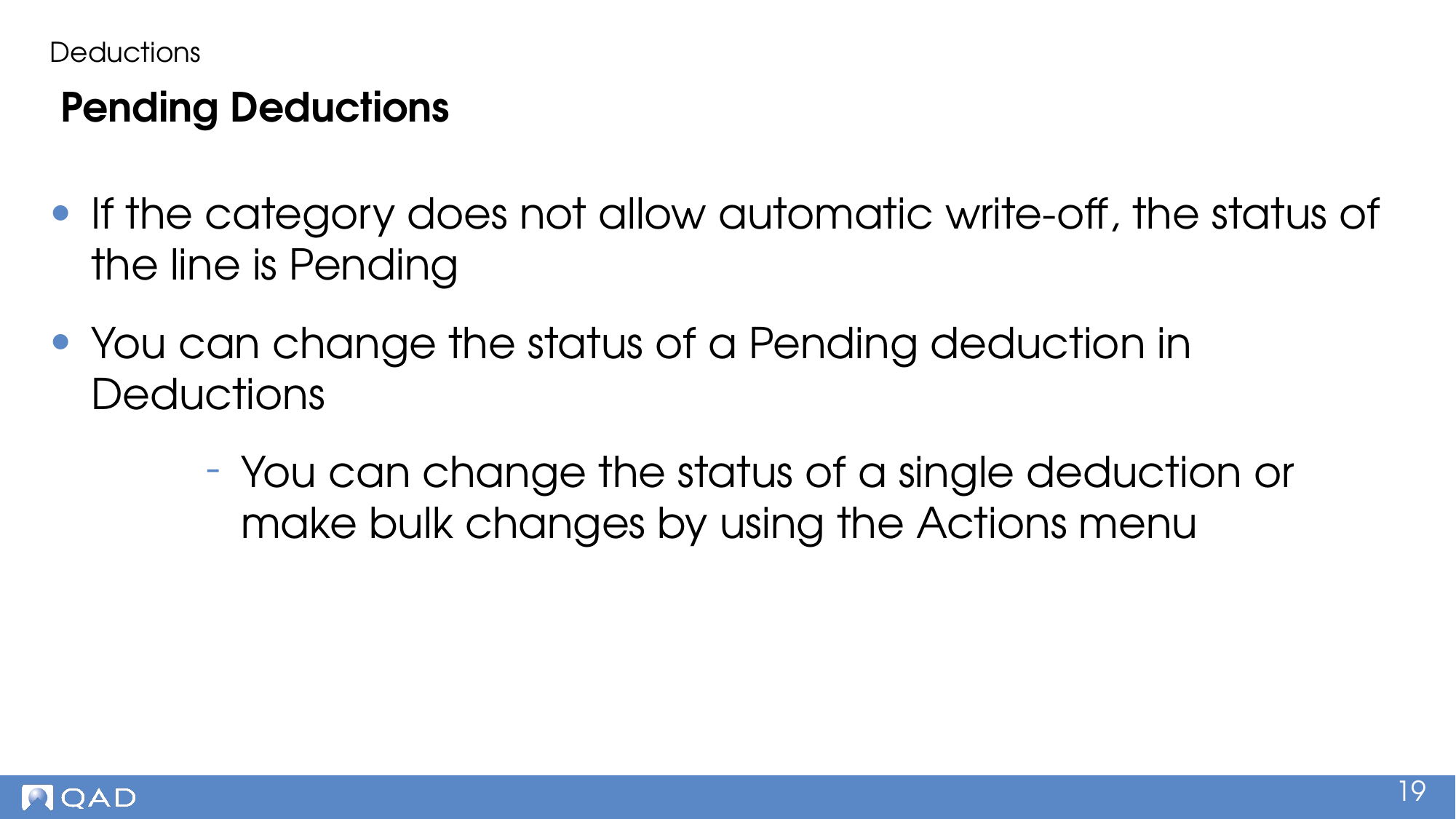

Deductions
# Pending Deductions
If the category does not allow automatic write-off, the status of the line is Pending
You can change the status of a Pending deduction in Deductions
You can change the status of a single deduction or make bulk changes by using the Actions menu

19